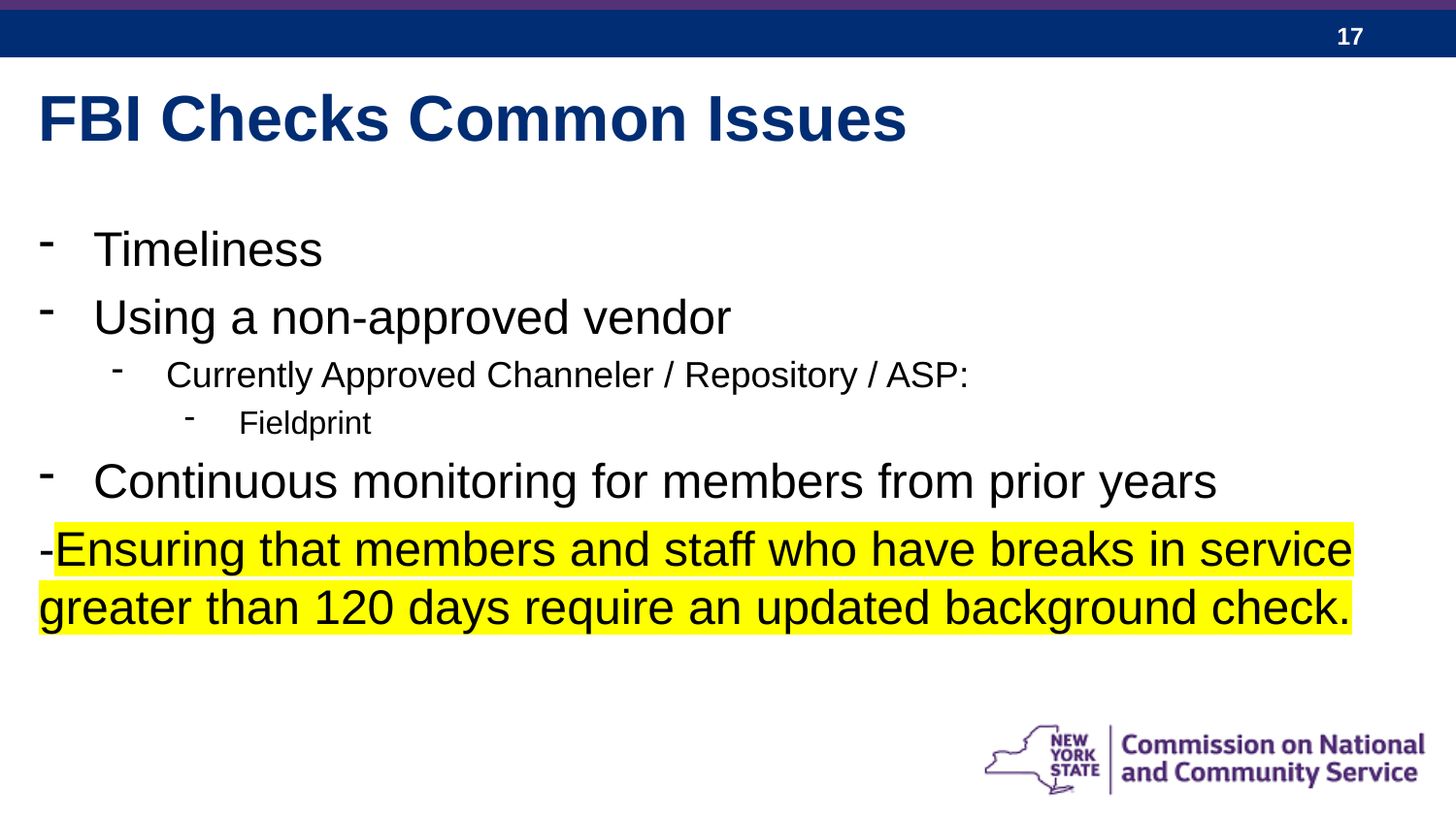

FBI Checks Common Issues
Timeliness
Using a non-approved vendor
Currently Approved Channeler / Repository / ASP:
Fieldprint
Continuous monitoring for members from prior years
-Ensuring that members and staff who have breaks in service greater than 120 days require an updated background check.